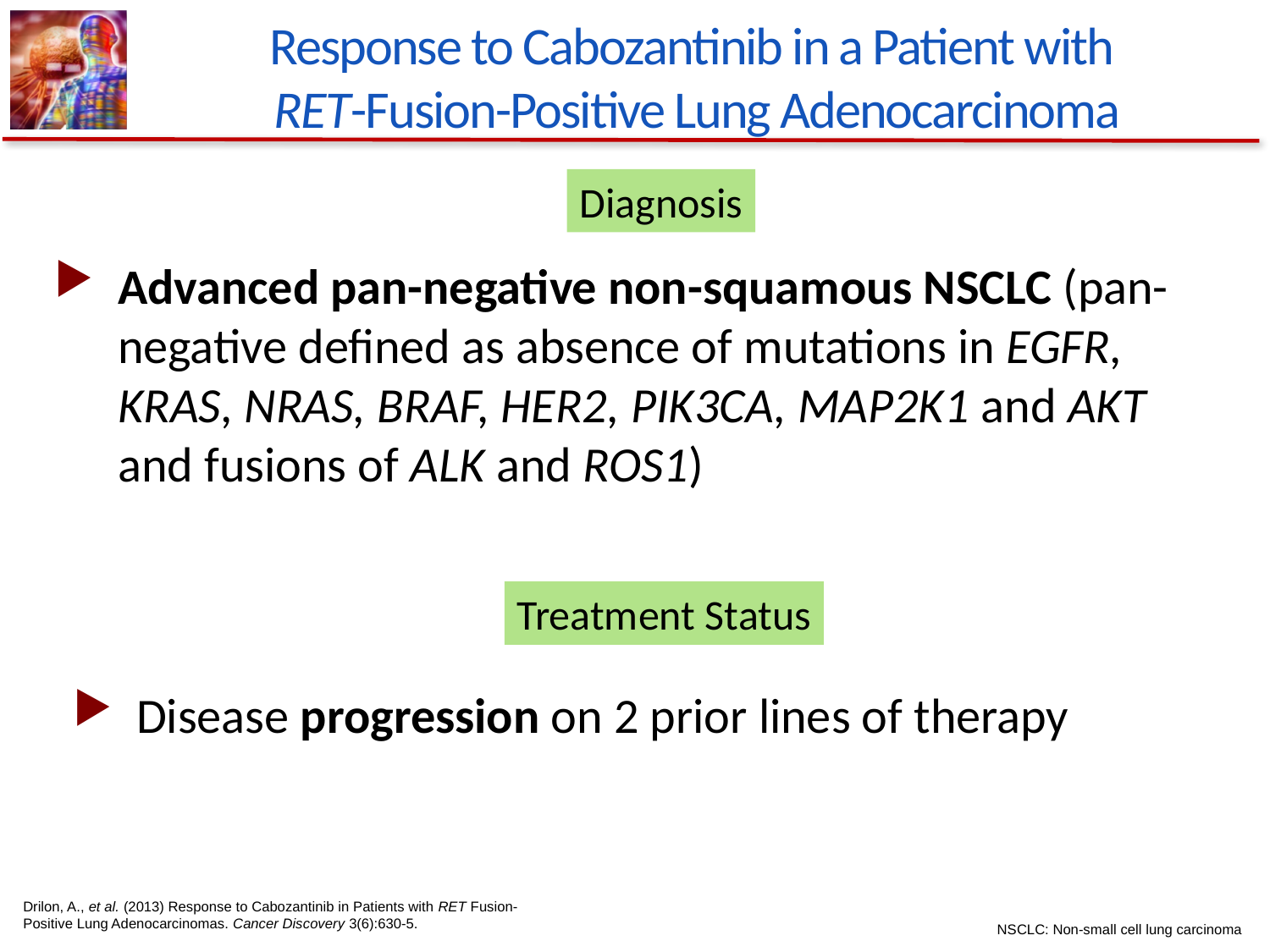

# Response to Cabozantinib in a Patient with RET-Fusion-Positive Lung Adenocarcinoma
Diagnosis
Advanced pan-negative non-squamous NSCLC (pan-negative defined as absence of mutations in EGFR, KRAS, NRAS, BRAF, HER2, PIK3CA, MAP2K1 and AKT and fusions of ALK and ROS1)

Treatment Status
Disease progression on 2 prior lines of therapy
Drilon, A., et al. (2013) Response to Cabozantinib in Patients with RET Fusion-Positive Lung Adenocarcinomas. Cancer Discovery 3(6):630-5.
NSCLC: Non-small cell lung carcinoma